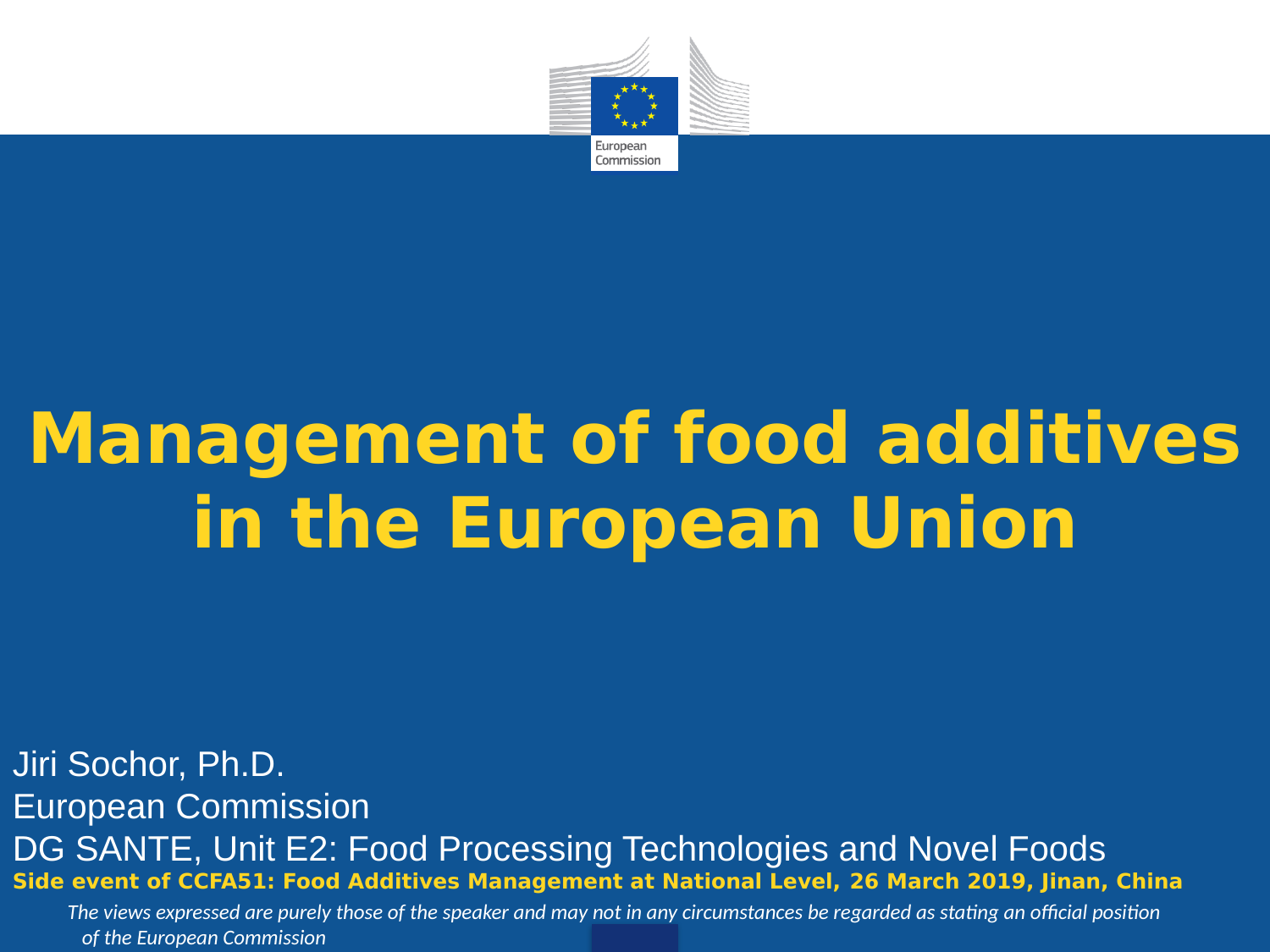

# Management of food additives in the European Union
Jiri Sochor, Ph.D.
European Commission
DG SANTE, Unit E2: Food Processing Technologies and Novel Foods
Side event of CCFA51: Food Additives Management at National Level, 26 March 2019, Jinan, China
The views expressed are purely those of the speaker and may not in any circumstances be regarded as stating an official position              of the European Commission